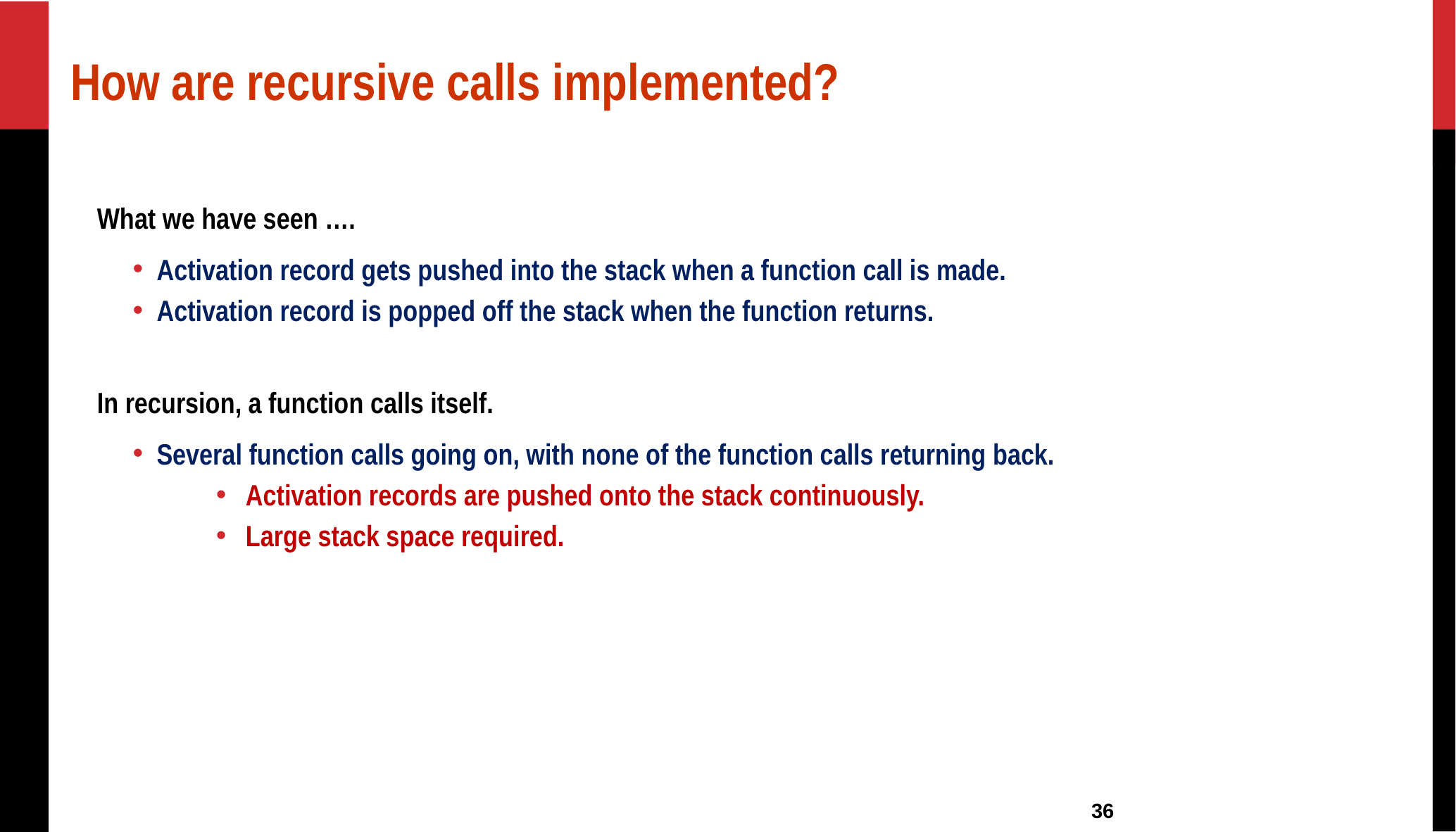

# How are recursive calls implemented?
What we have seen ….
Activation record gets pushed into the stack when a function call is made.
Activation record is popped off the stack when the function returns.

In recursion, a function calls itself.
Several function calls going on, with none of the function calls returning back.
Activation records are pushed onto the stack continuously.
Large stack space required.

36